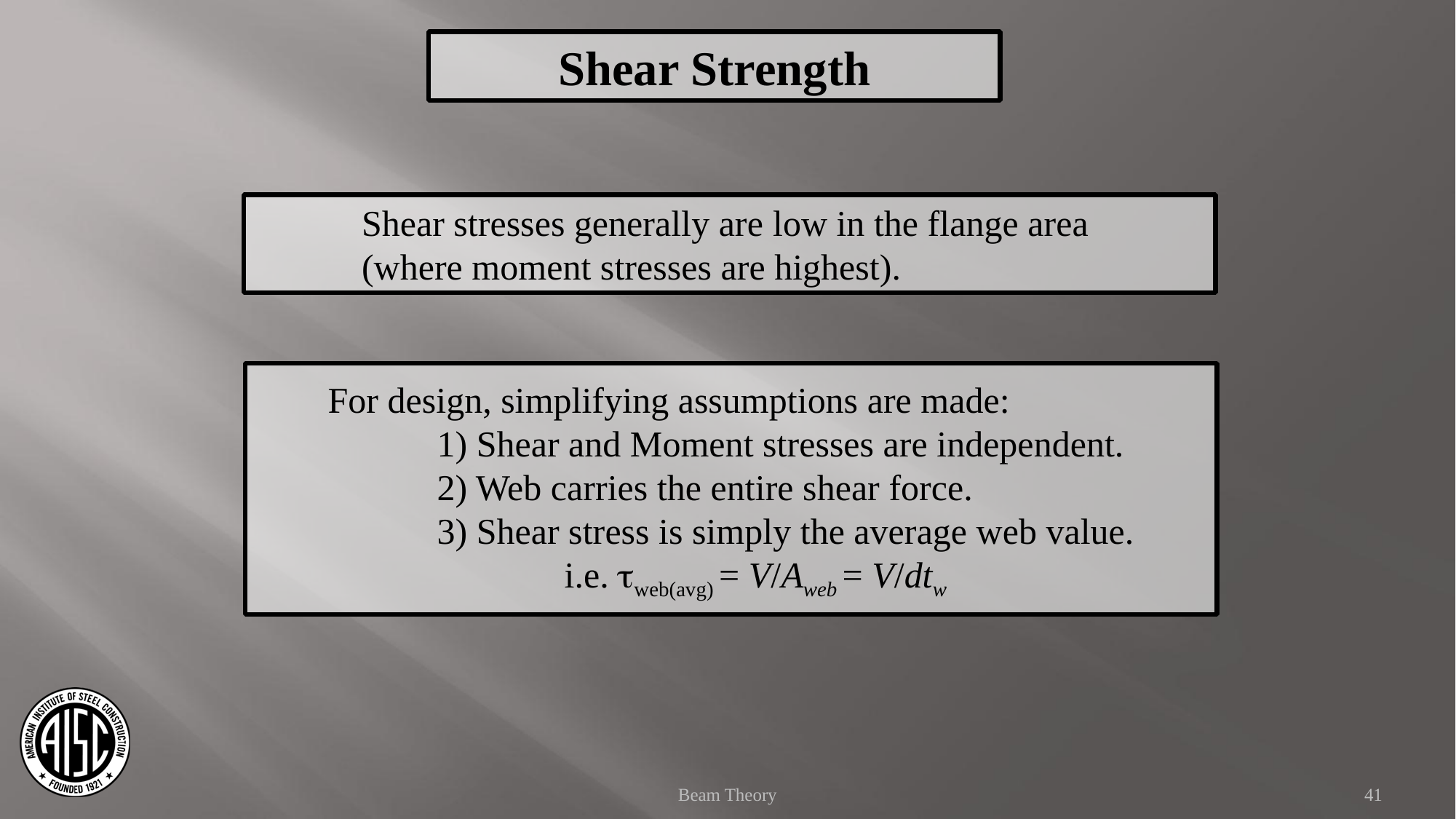

Shear Strength
Shear stresses generally are low in the flange area
(where moment stresses are highest).
For design, simplifying assumptions are made:
	1) Shear and Moment stresses are independent.
	2) Web carries the entire shear force.
	3) Shear stress is simply the average web value.
		  i.e. τweb(avg) = V/Aweb = V/dtw
Beam Theory
41